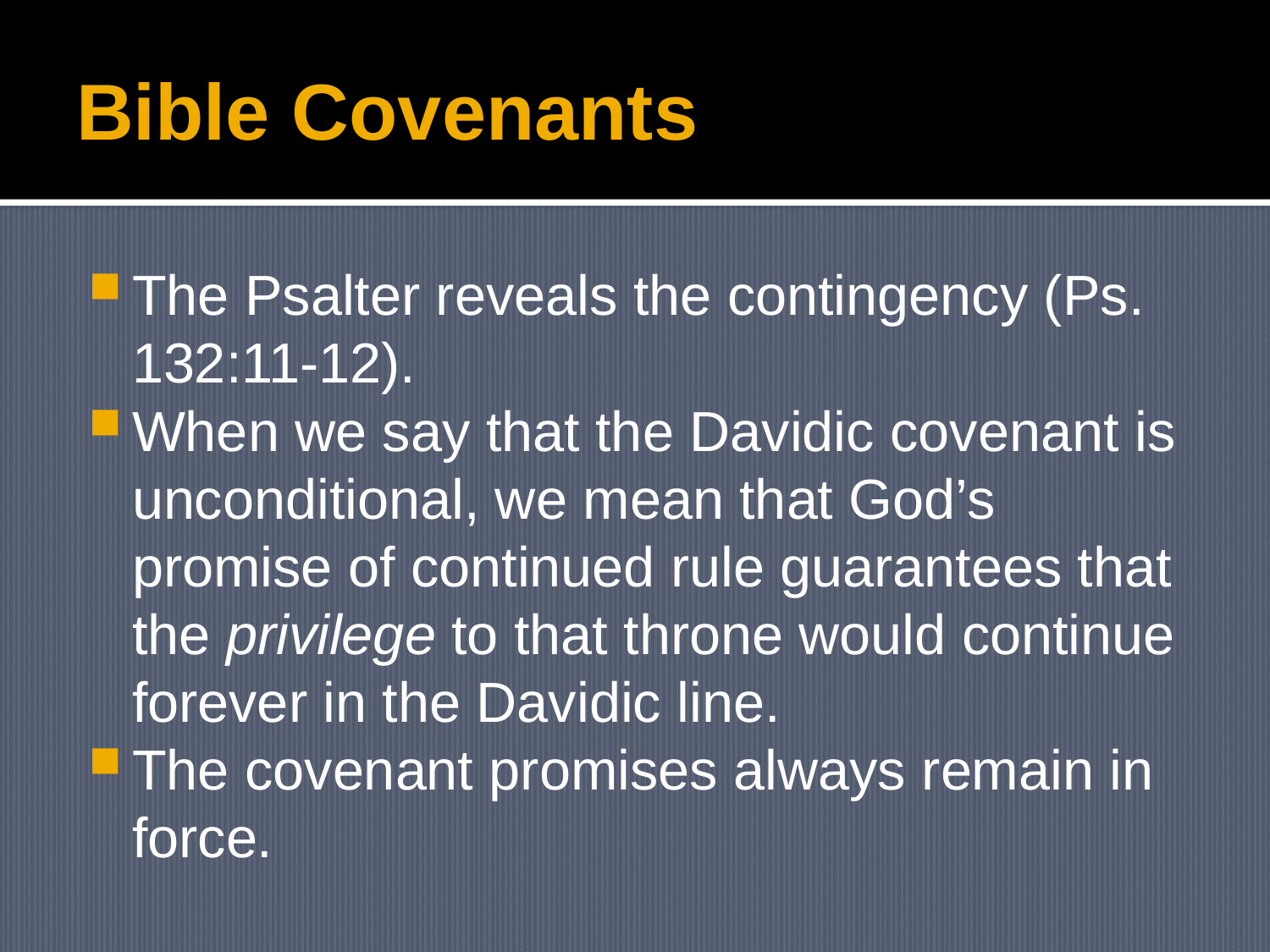

# Bible Covenants
The Psalter reveals the contingency (Ps. 132:11-12).
When we say that the Davidic covenant is unconditional, we mean that God’s promise of continued rule guarantees that the privilege to that throne would continue forever in the Davidic line.
The covenant promises always remain in force.